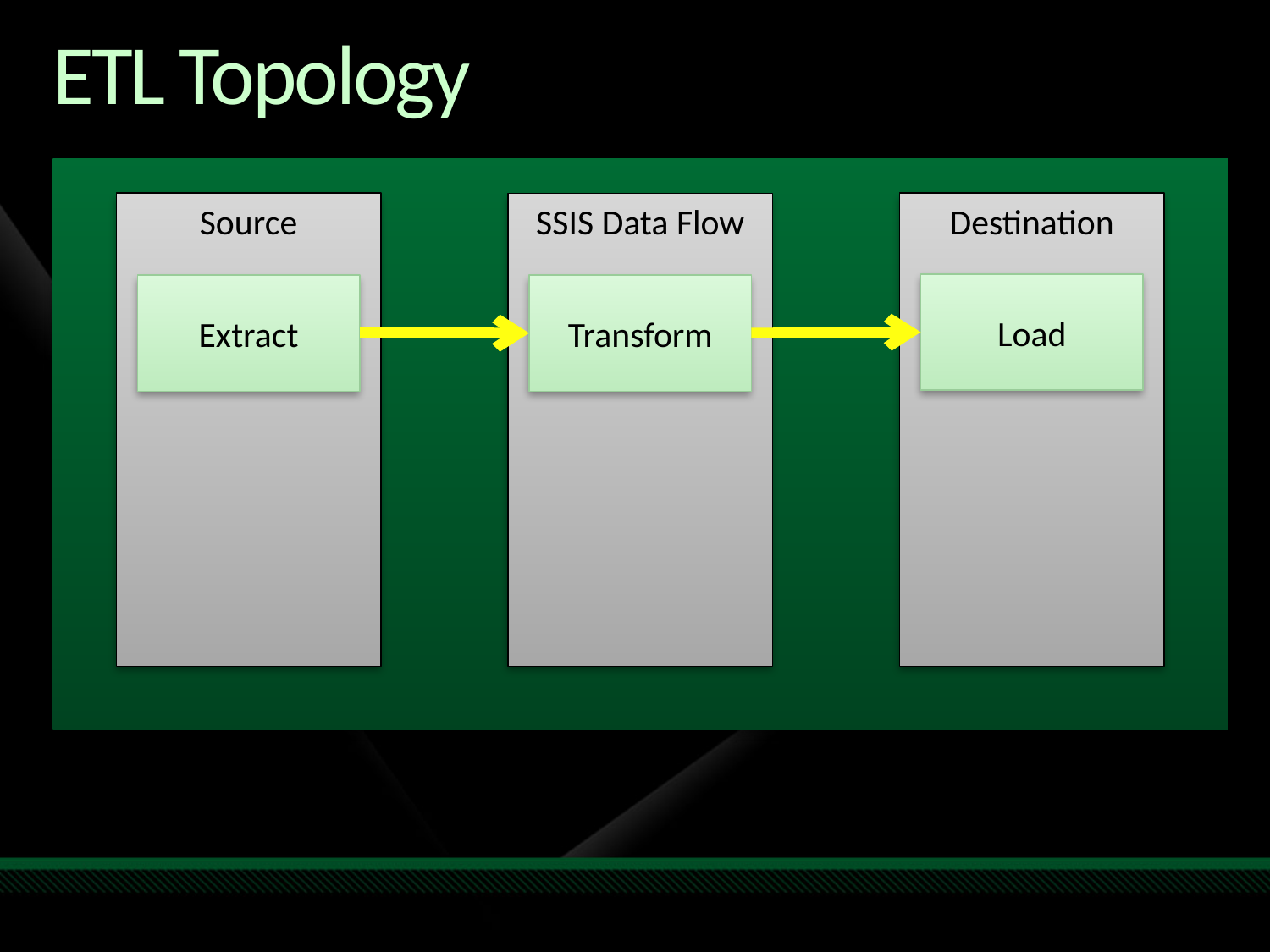

# ETL Topology

Source
Destination
SSIS Data Flow
Load
Extract
Transform